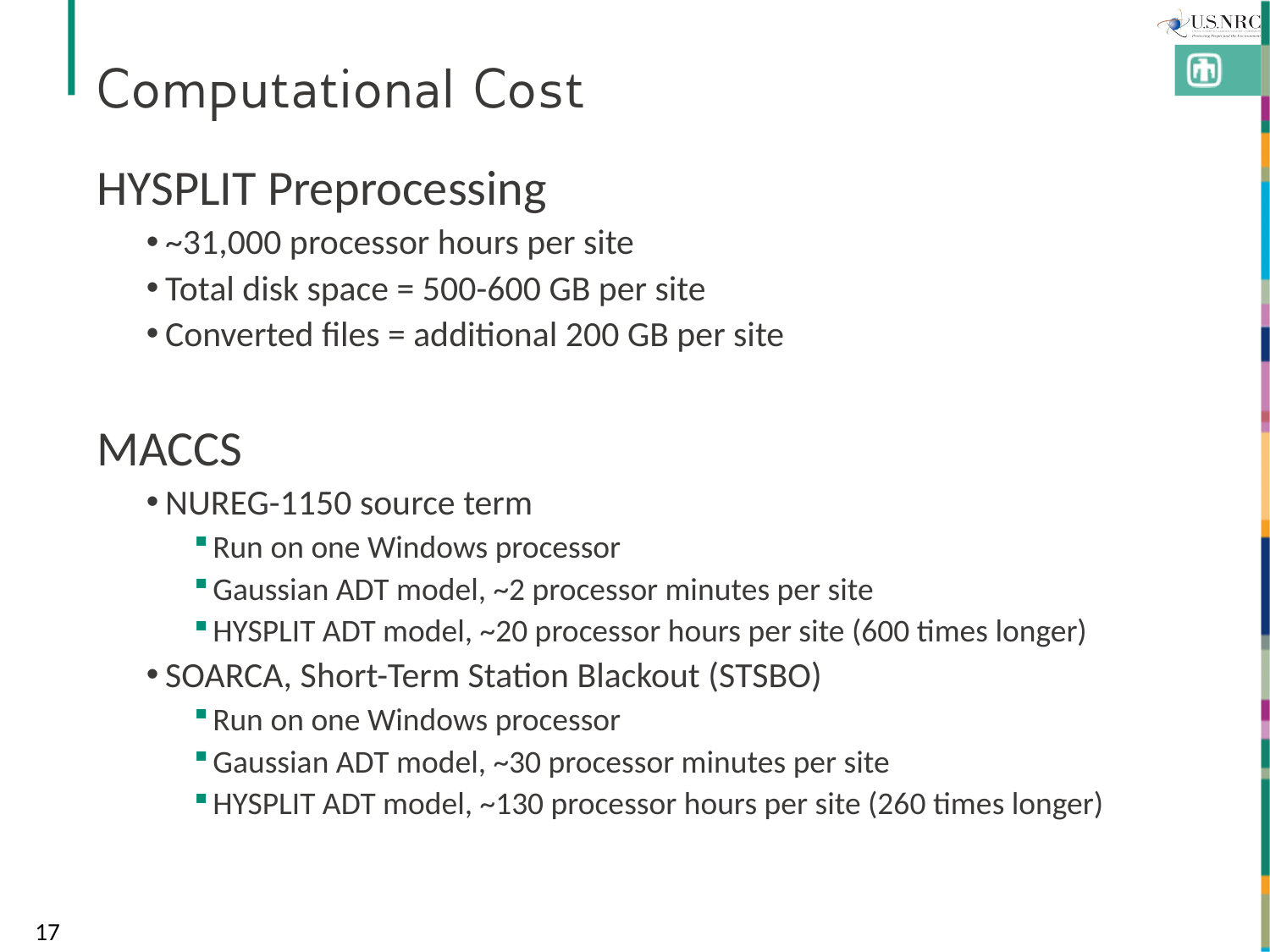

# Computational Cost

HYSPLIT Preprocessing
~31,000 processor hours per site
Total disk space = 500-600 GB per site
Converted files = additional 200 GB per site

MACCS
NUREG-1150 source term
Run on one Windows processor
Gaussian ADT model, ~2 processor minutes per site
HYSPLIT ADT model, ~20 processor hours per site (600 times longer)
SOARCA, Short-Term Station Blackout (STSBO)
Run on one Windows processor
Gaussian ADT model, ~30 processor minutes per site
HYSPLIT ADT model, ~130 processor hours per site (260 times longer)
17